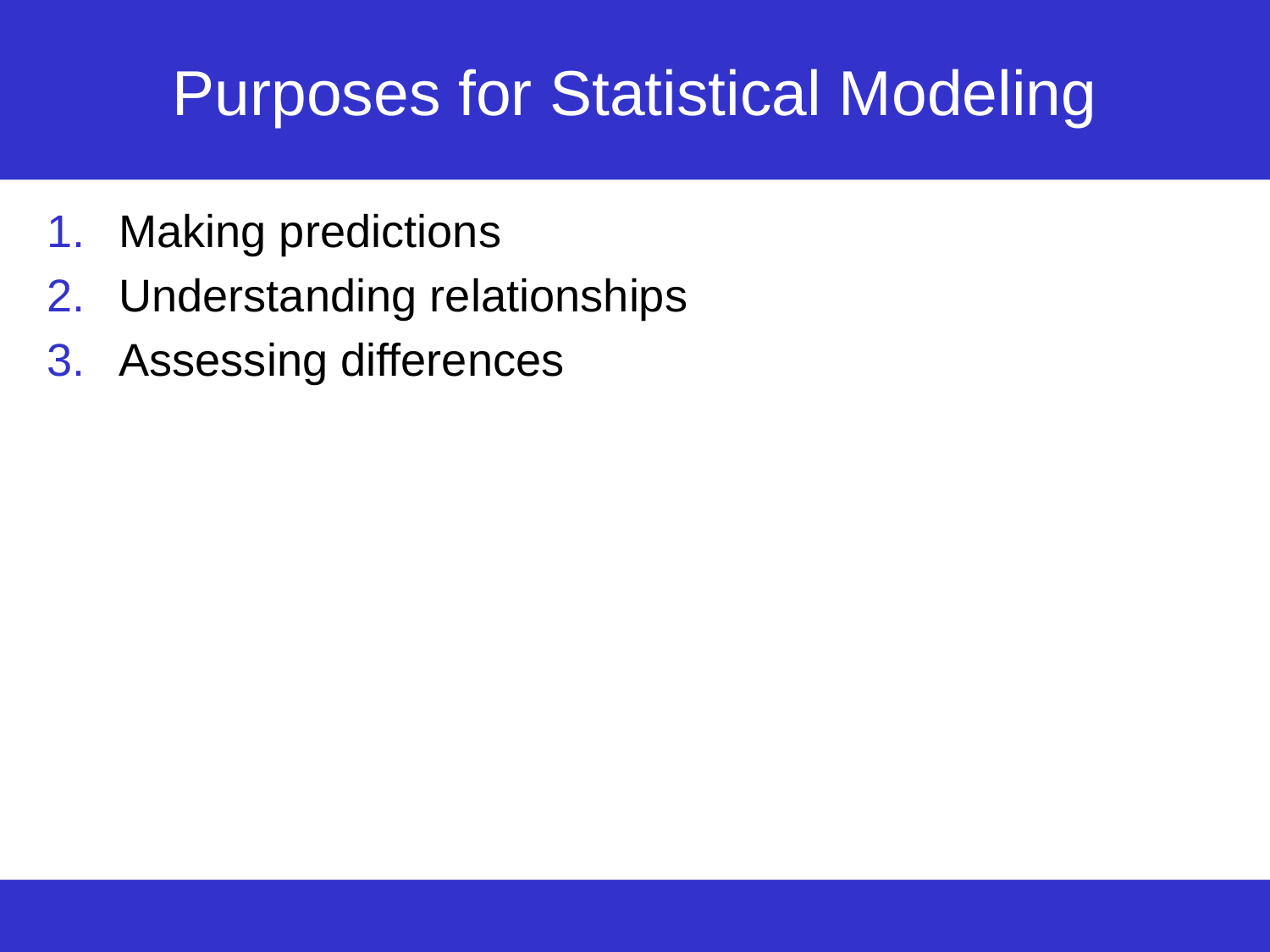

# Purposes for Statistical Modeling
Making predictions
Understanding relationships
Assessing differences